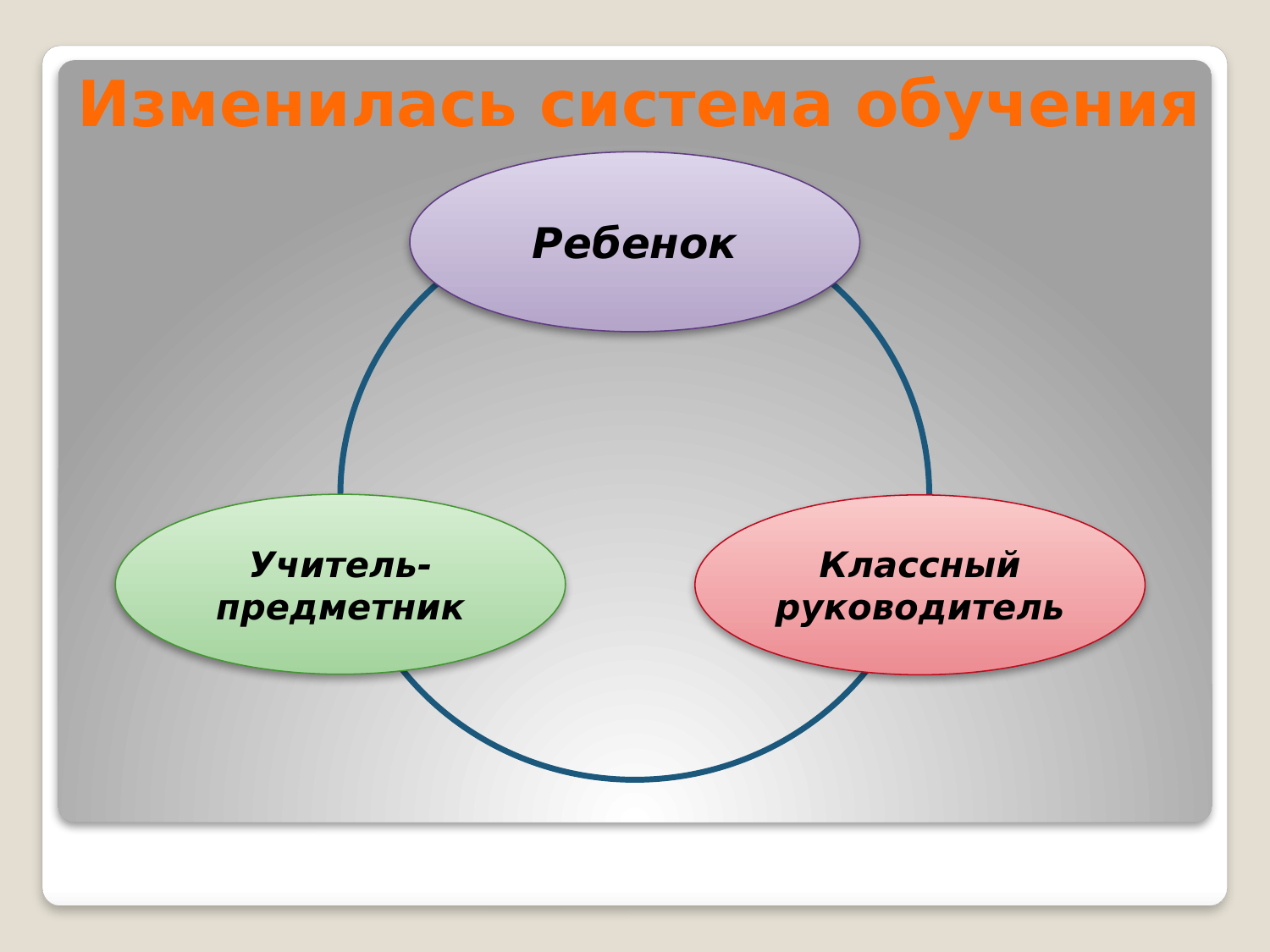

# Изменилась система обучения
Ребенок

Учитель- предметник
Классный руководитель